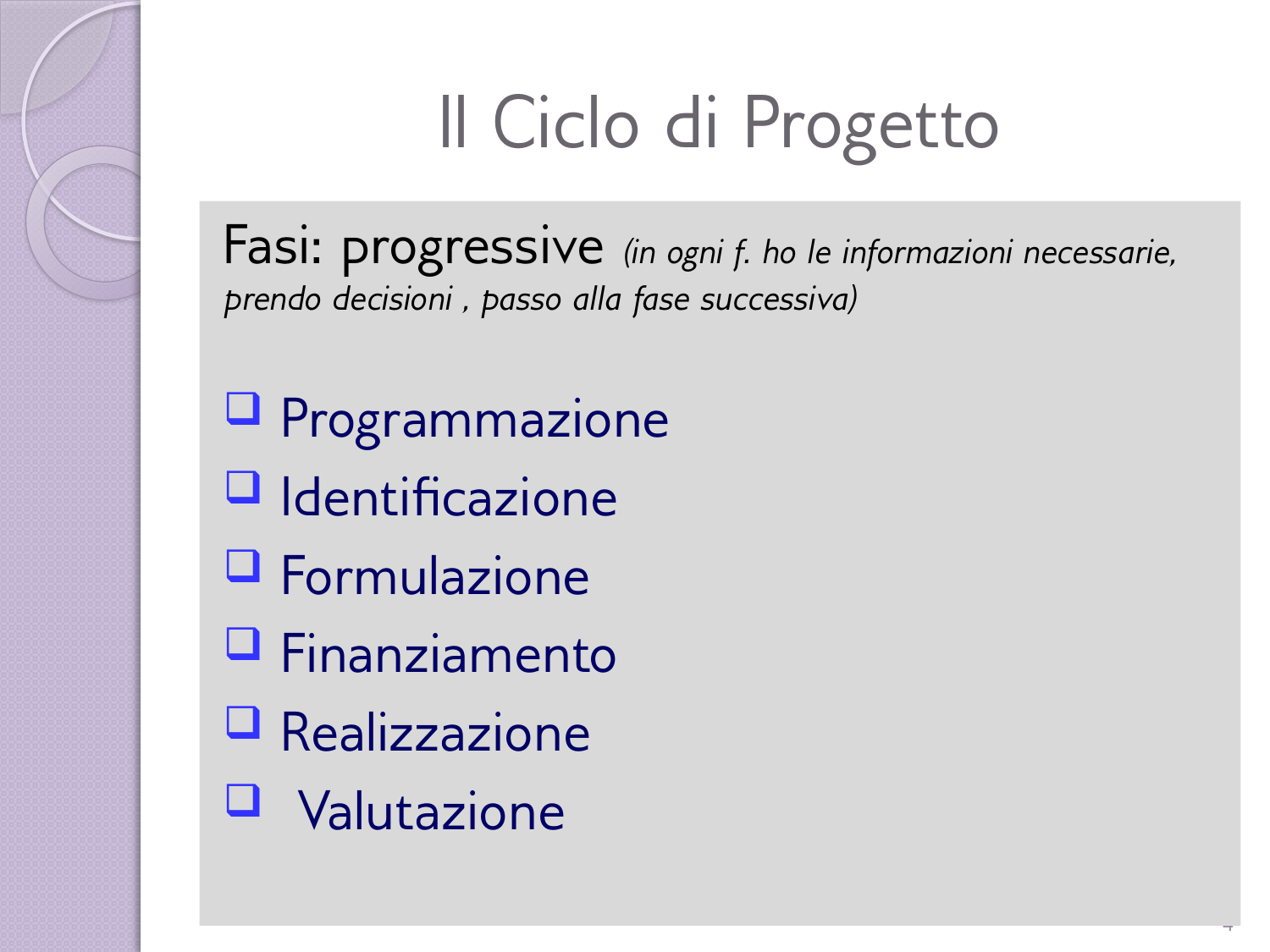

# Il Ciclo di Progetto
Fasi: progressive (in ogni f. ho le informazioni necessarie, prendo decisioni , passo alla fase successiva)

 Programmazione
 Identificazione
 Formulazione
 Finanziamento
 Realizzazione
  Valutazione

4